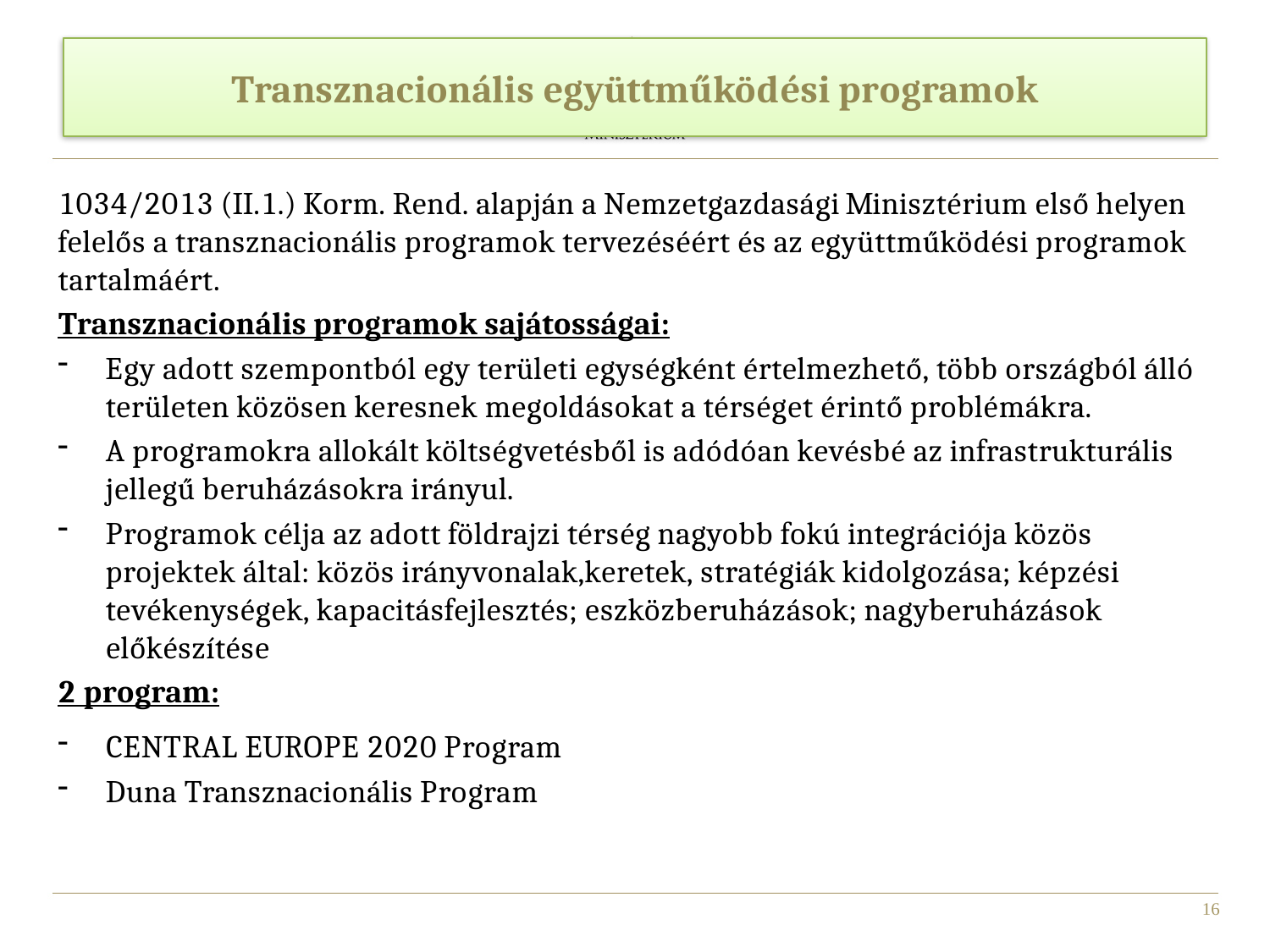

# Transznacionális együttműködési programok
1034/2013 (II.1.) Korm. Rend. alapján a Nemzetgazdasági Minisztérium első helyen felelős a transznacionális programok tervezéséért és az együttműködési programok tartalmáért.
Transznacionális programok sajátosságai:
Egy adott szempontból egy területi egységként értelmezhető, több országból álló területen közösen keresnek megoldásokat a térséget érintő problémákra.
A programokra allokált költségvetésből is adódóan kevésbé az infrastrukturális jellegű beruházásokra irányul.
Programok célja az adott földrajzi térség nagyobb fokú integrációja közös projektek által: közös irányvonalak,keretek, stratégiák kidolgozása; képzési tevékenységek, kapacitásfejlesztés; eszközberuházások; nagyberuházások előkészítése
2 program:
CENTRAL EUROPE 2020 Program
Duna Transznacionális Program